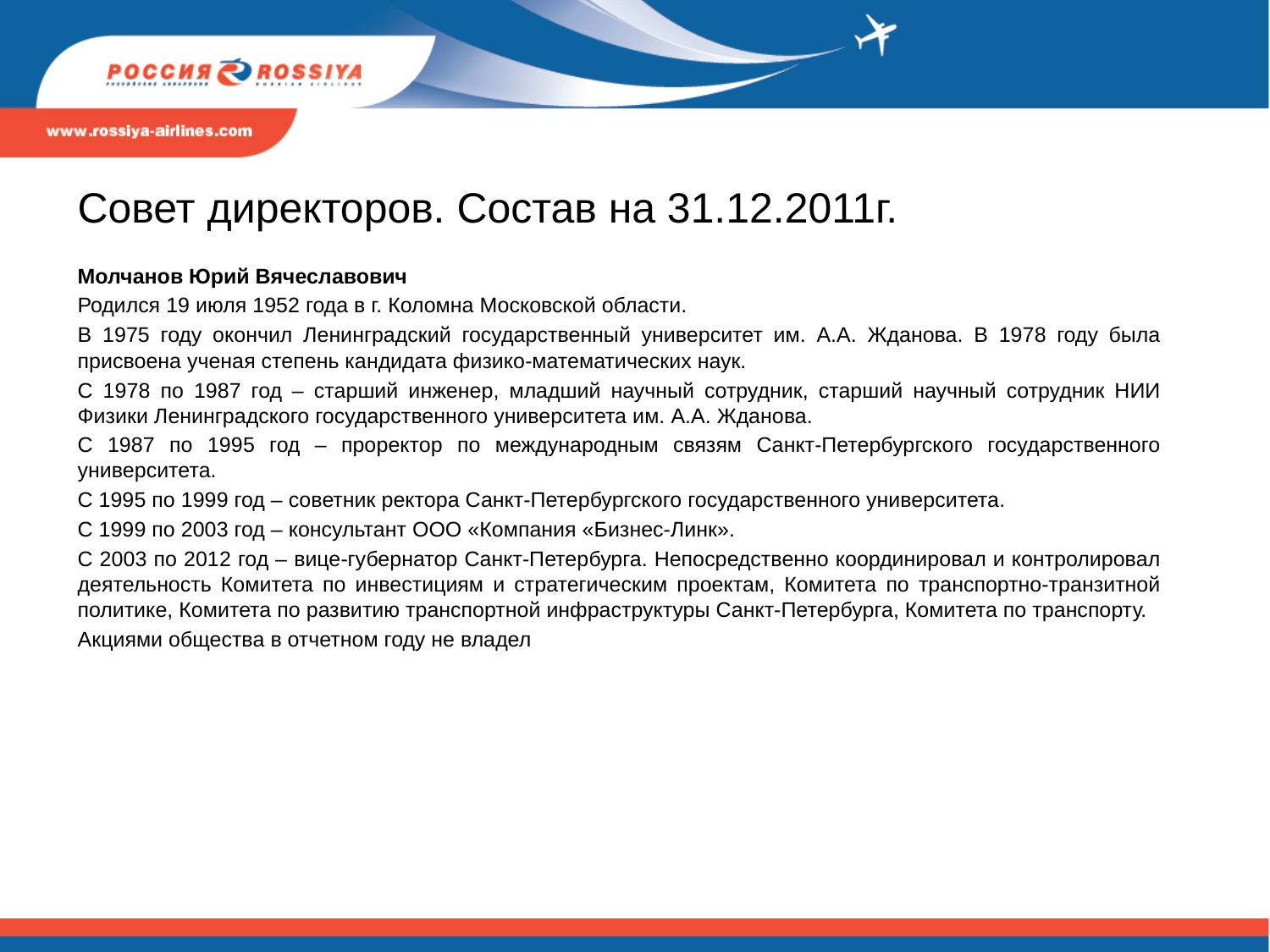

# Совет директоров. Состав на 31.12.2011г.
Молчанов Юрий Вячеславович
Родился 19 июля 1952 года в г. Коломна Московской области.
В 1975 году окончил Ленинградский государственный университет им. А.А. Жданова. В 1978 году была присвоена ученая степень кандидата физико-математических наук.
С 1978 по 1987 год – старший инженер, младший научный сотрудник, старший научный сотрудник НИИ Физики Ленинградского государственного университета им. А.А. Жданова.
С 1987 по 1995 год – проректор по международным связям Санкт-Петербургского государственного университета.
С 1995 по 1999 год – советник ректора Санкт-Петербургского государственного университета.
С 1999 по 2003 год – консультант ООО «Компания «Бизнес-Линк».
С 2003 по 2012 год – вице-губернатор Санкт-Петербурга. Непосредственно координировал и контролировал деятельность Комитета по инвестициям и стратегическим проектам, Комитета по транспортно-транзитной политике, Комитета по развитию транспортной инфраструктуры Санкт-Петербурга, Комитета по транспорту.
Акциями общества в отчетном году не владел